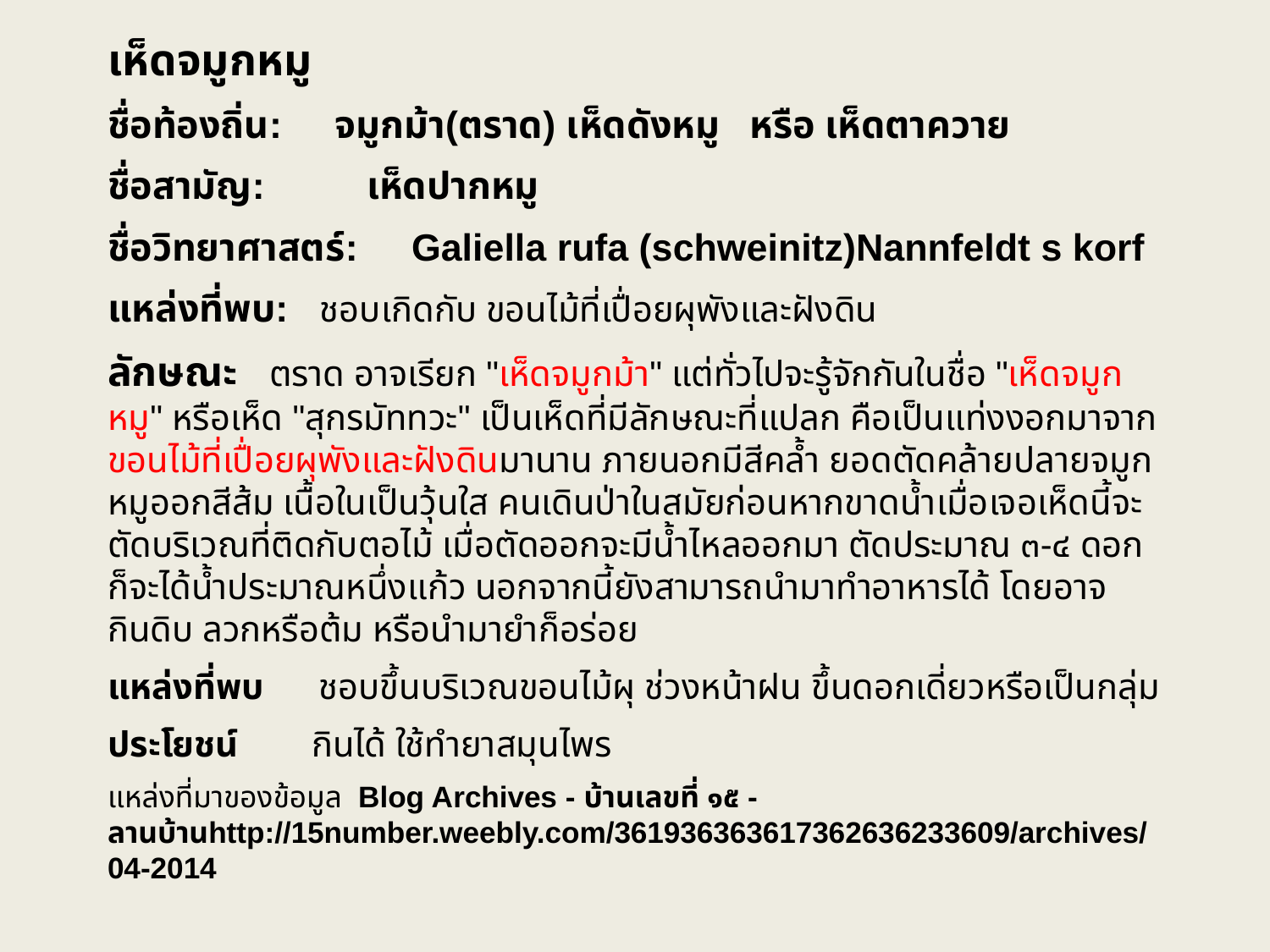

เห็ดจมูกหมู
ชื่อท้องถิ่น:     จมูกม้า(ตราด) เห็ดดังหมู   หรือ เห็ดตาควาย
ชื่อสามัญ:	      เห็ดปากหมู
ชื่อวิทยาศาสตร์:	 Galiella rufa (schweinitz)Nannfeldt s korf
แหล่งที่พบ:   ชอบเกิดกับ ขอนไม้ที่เปื่อยผุพังและฝังดิน
ลักษณะ   ตราด อาจเรียก "เห็ดจมูกม้า" แต่ทั่วไปจะรู้จักกันในชื่อ "เห็ดจมูกหมู" หรือเห็ด "สุกรมัททวะ" เป็นเห็ดที่มีลักษณะที่แปลก คือเป็นแท่งงอกมาจากขอนไม้ที่เปื่อยผุพังและฝังดินมานาน ภายนอกมีสีคล้ำ ยอดตัดคล้ายปลายจมูกหมูออกสีส้ม เนื้อในเป็นวุ้นใส คนเดินป่าในสมัยก่อนหากขาดน้ำเมื่อเจอเห็ดนี้จะตัดบริเวณที่ติดกับตอไม้ เมื่อตัดออกจะมีน้ำไหลออกมา ตัดประมาณ ๓-๔ ดอกก็จะได้น้ำประมาณหนึ่งแก้ว นอกจากนี้ยังสามารถนำมาทำอาหารได้ โดยอาจกินดิบ ลวกหรือต้ม หรือนำมายำก็อร่อย
แหล่งที่พบ      ชอบขึ้นบริเวณขอนไม้ผุ ช่วงหน้าฝน ขึ้นดอกเดี่ยวหรือเป็นกลุ่ม
ประโยชน์        กินได้ ใช้ทำยาสมุนไพร
แหล่งที่มาของข้อมูล  Blog Archives - บ้านเลขที่ ๑๕ - ลานบ้านhttp://15number.weebly.com/361936363617362636233609/archives/04-2014